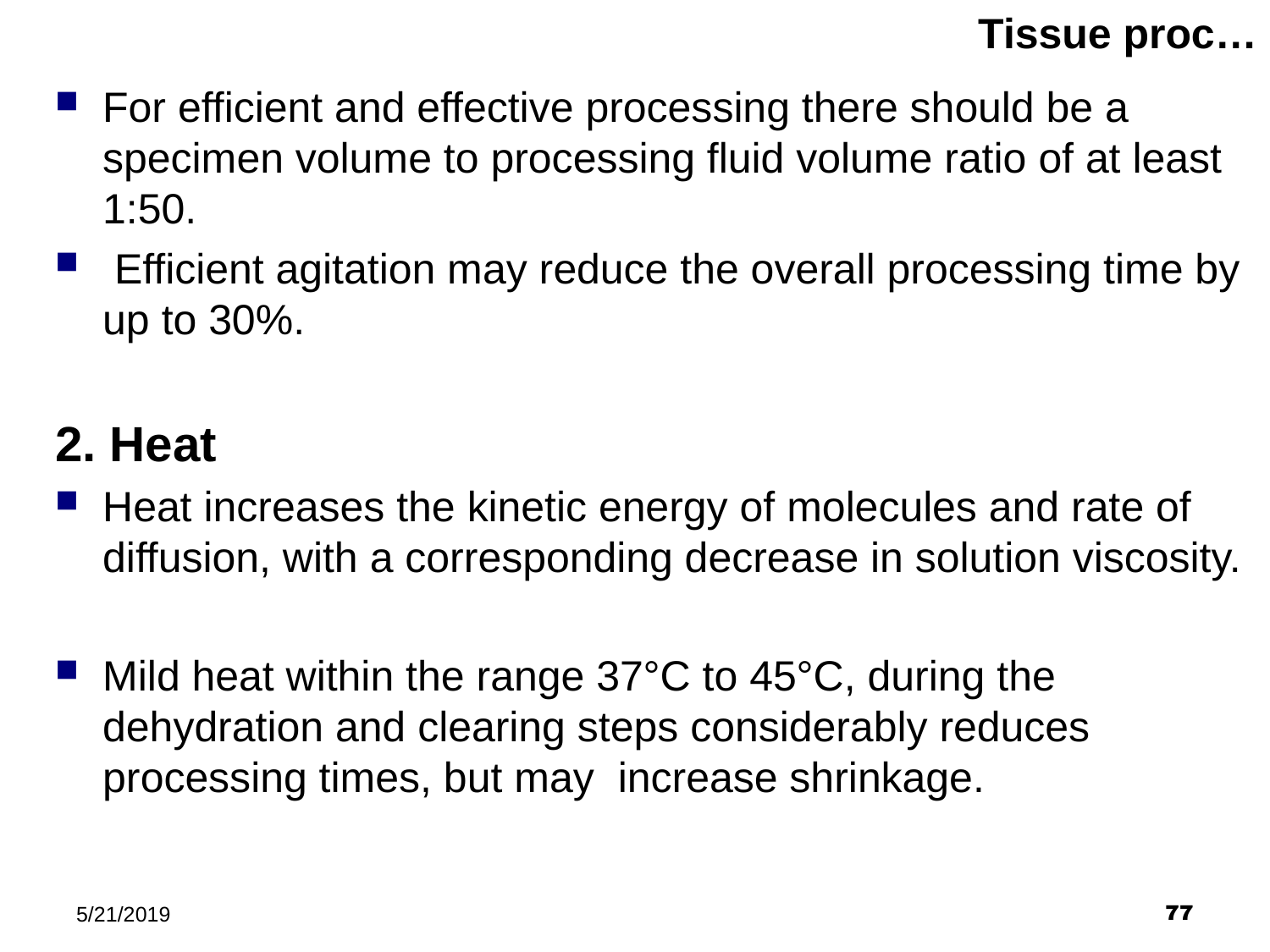

# Tissue proc…
For efficient and effective processing there should be a specimen volume to processing fluid volume ratio of at least 1:50.
 Efficient agitation may reduce the overall processing time by up to 30%.

2. Heat
Heat increases the kinetic energy of molecules and rate of diffusion, with a corresponding decrease in solution viscosity.

Mild heat within the range 37°C to 45°C, during the dehydration and clearing steps considerably reduces processing times, but may  increase shrinkage.
5/21/2019
77